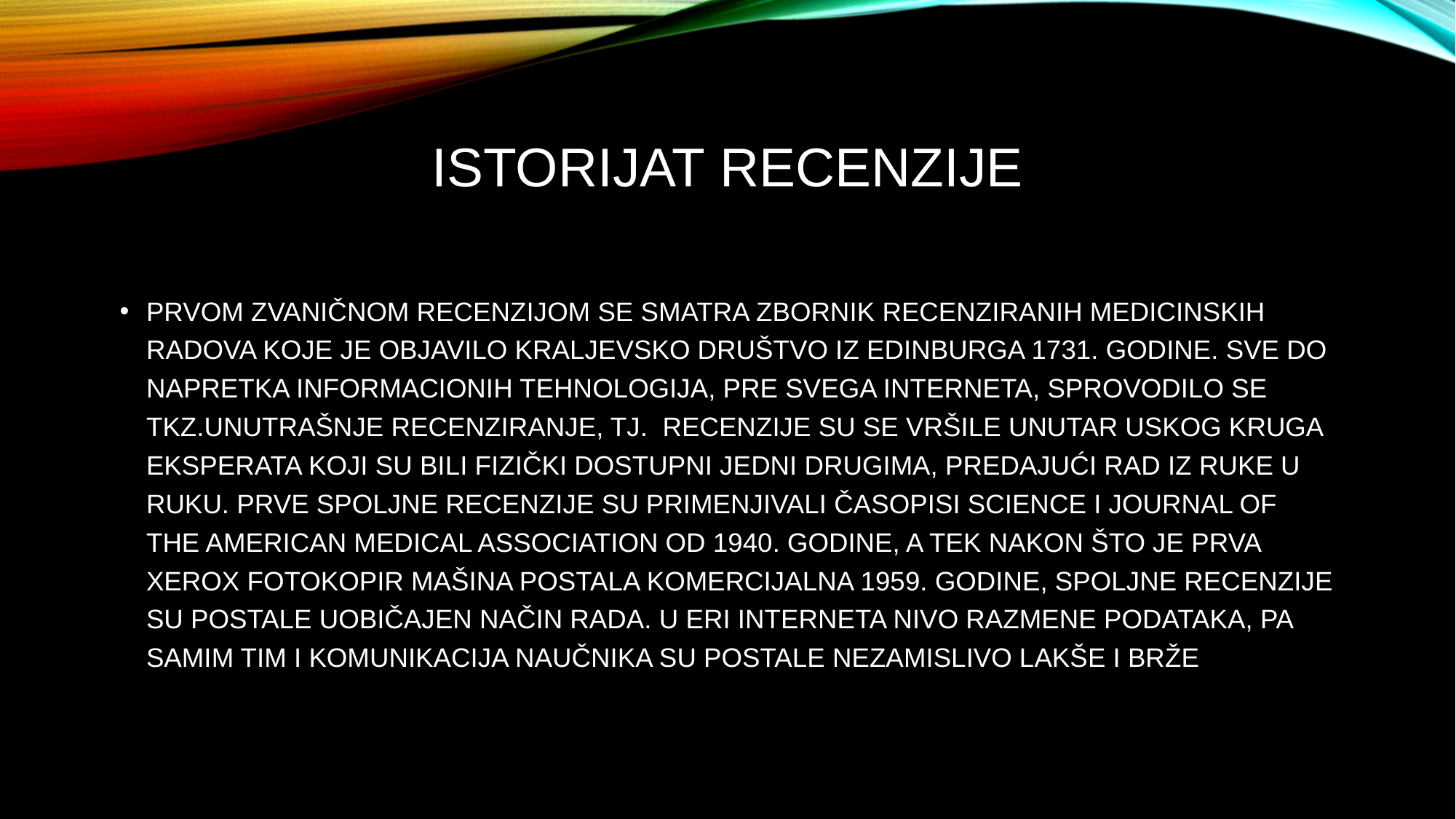

Istorijat recenzije
Prvom zvaničnom recenzijom se smatra zbornik recenziranih medicinskih radova koje je objavilo kraljevsko društvo iz Edinburga 1731. godine. Sve do napretka informacionih tehnologija, pre svega interneta, sprovodilo se tkz.unutrašnje recenziranje, tj.  Recenzije su se vršile unutar uskog kruga eksperata koji su bili fizički dostupni jedni drugima, predajući rad iz ruke u ruku. Prve spoljne recenzije su primenjivali časopisi Science i Journal of the American Medical Association od 1940. godine, a tek nakon što je prva Xerox fotokopir mašina postala komercijalna 1959. godine, spoljne recenzije su postale uobičajen način rada. U eri interneta nivo razmene podataka, pa samim tim I komunikacija naučnika su postale nezamislivo lakše I brže